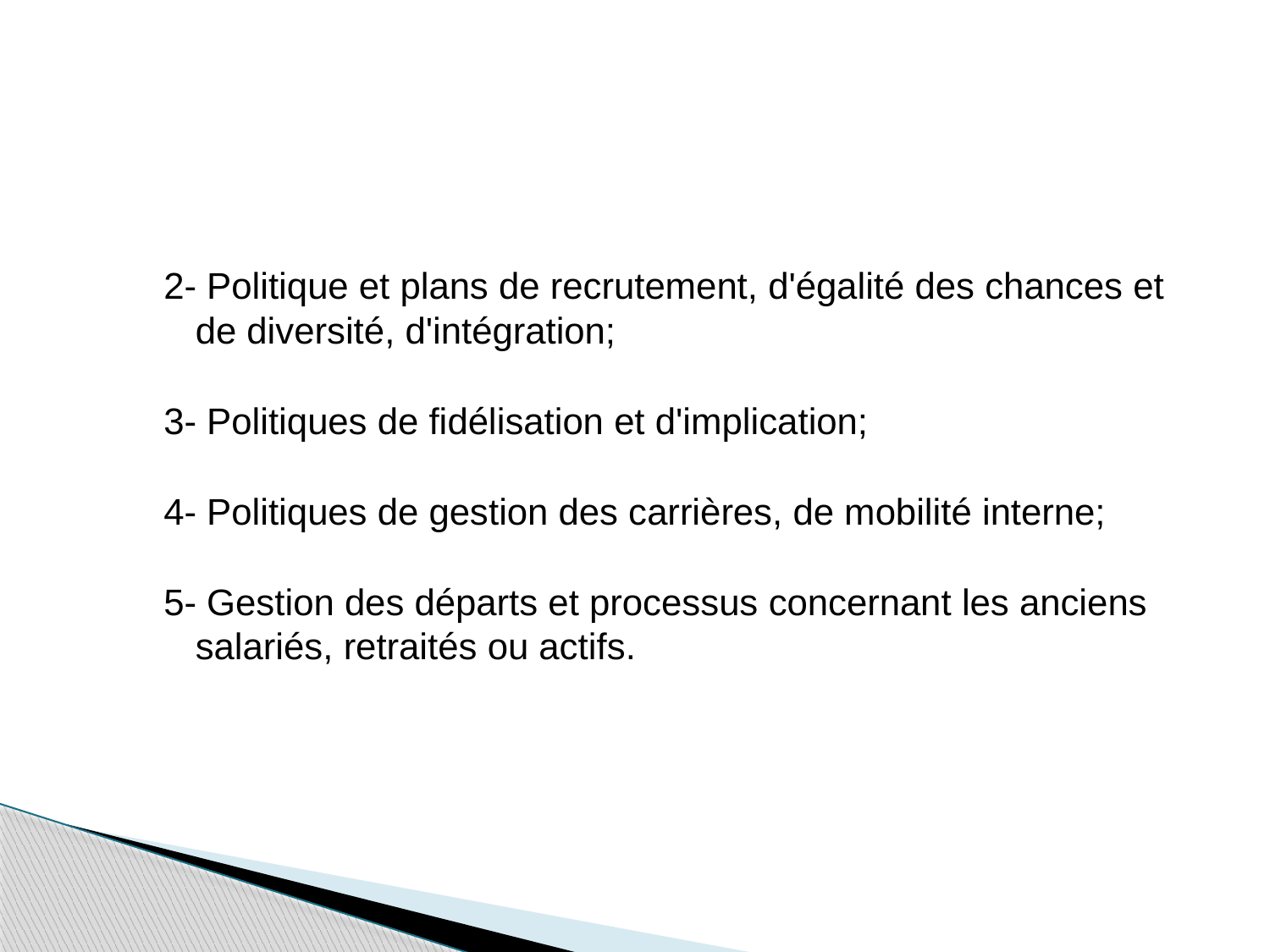

2- Politique et plans de recrutement, d'égalité des chances et de diversité, d'intégration;

3- Politiques de fidélisation et d'implication;

4- Politiques de gestion des carrières, de mobilité interne;

5- Gestion des départs et processus concernant les anciens salariés, retraités ou actifs.